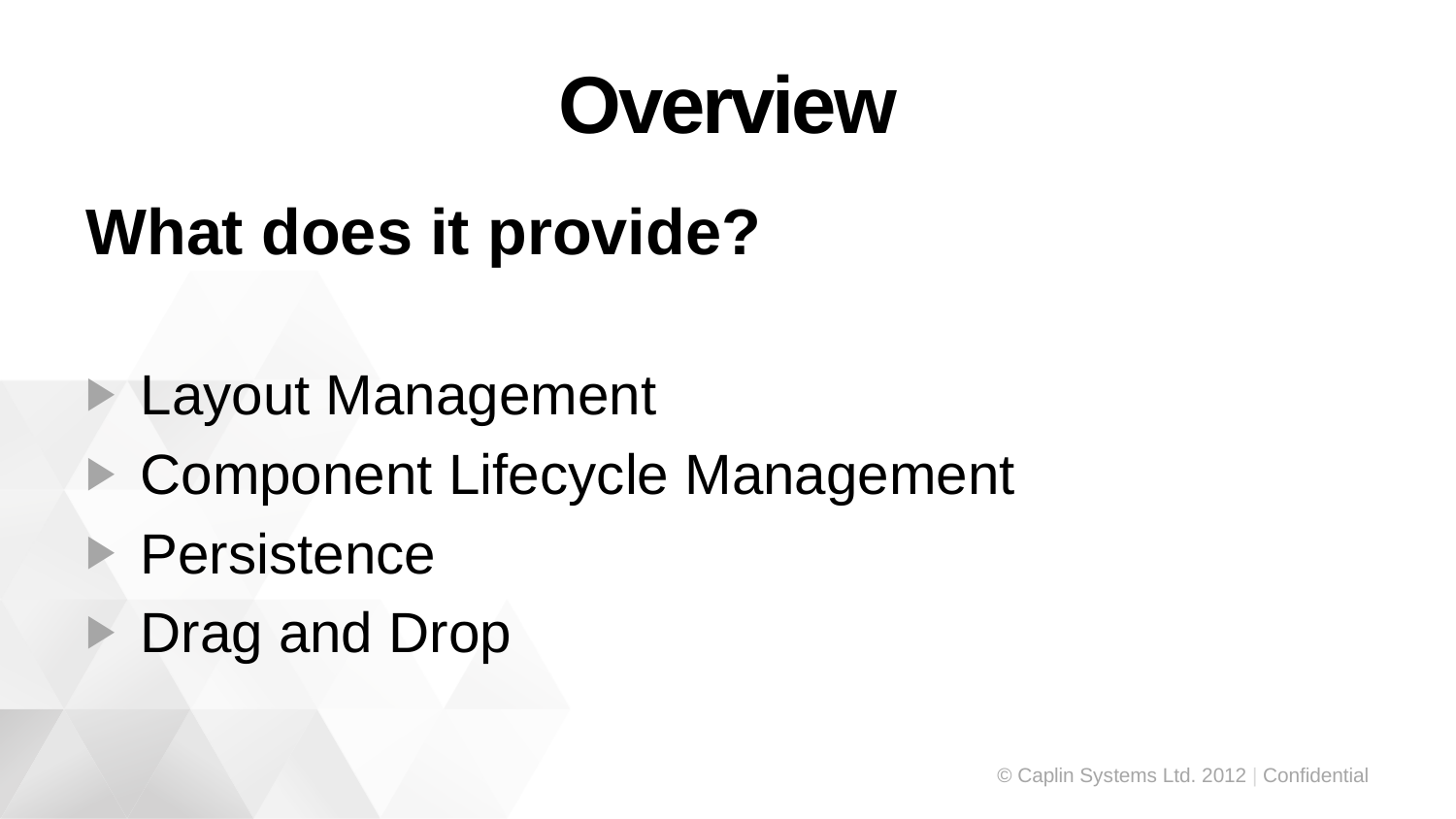

# Overview
What does it provide?

Layout Management
Component Lifecycle Management
Persistence
Drag and Drop